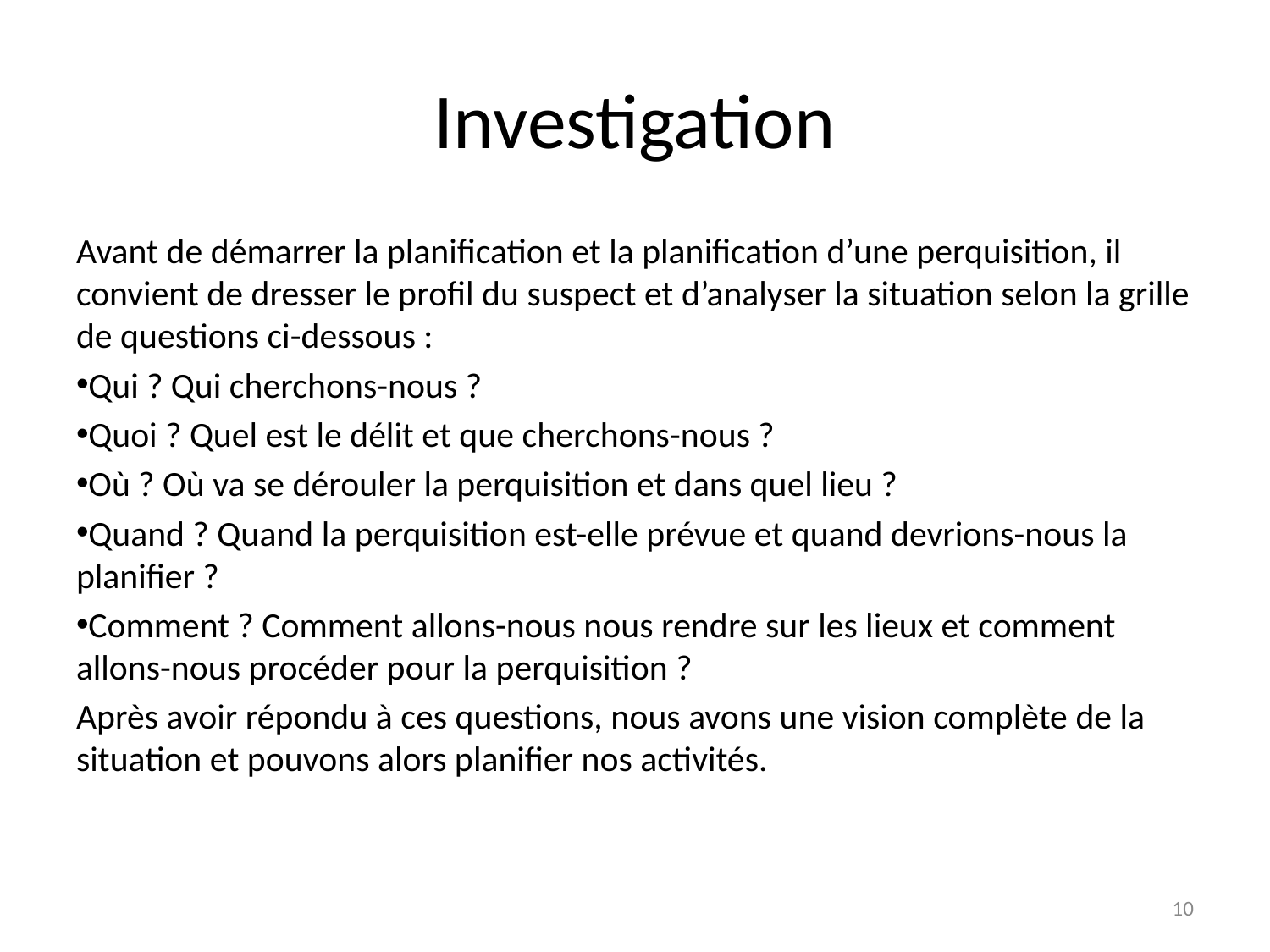

# Investigation
Avant de démarrer la planification et la planification d’une perquisition, il convient de dresser le profil du suspect et d’analyser la situation selon la grille de questions ci-dessous :
Qui ? Qui cherchons-nous ?
Quoi ? Quel est le délit et que cherchons-nous ?
Où ? Où va se dérouler la perquisition et dans quel lieu ?
Quand ? Quand la perquisition est-elle prévue et quand devrions-nous la planifier ?
Comment ? Comment allons-nous nous rendre sur les lieux et comment allons-nous procéder pour la perquisition ?
Après avoir répondu à ces questions, nous avons une vision complète de la situation et pouvons alors planifier nos activités.

10